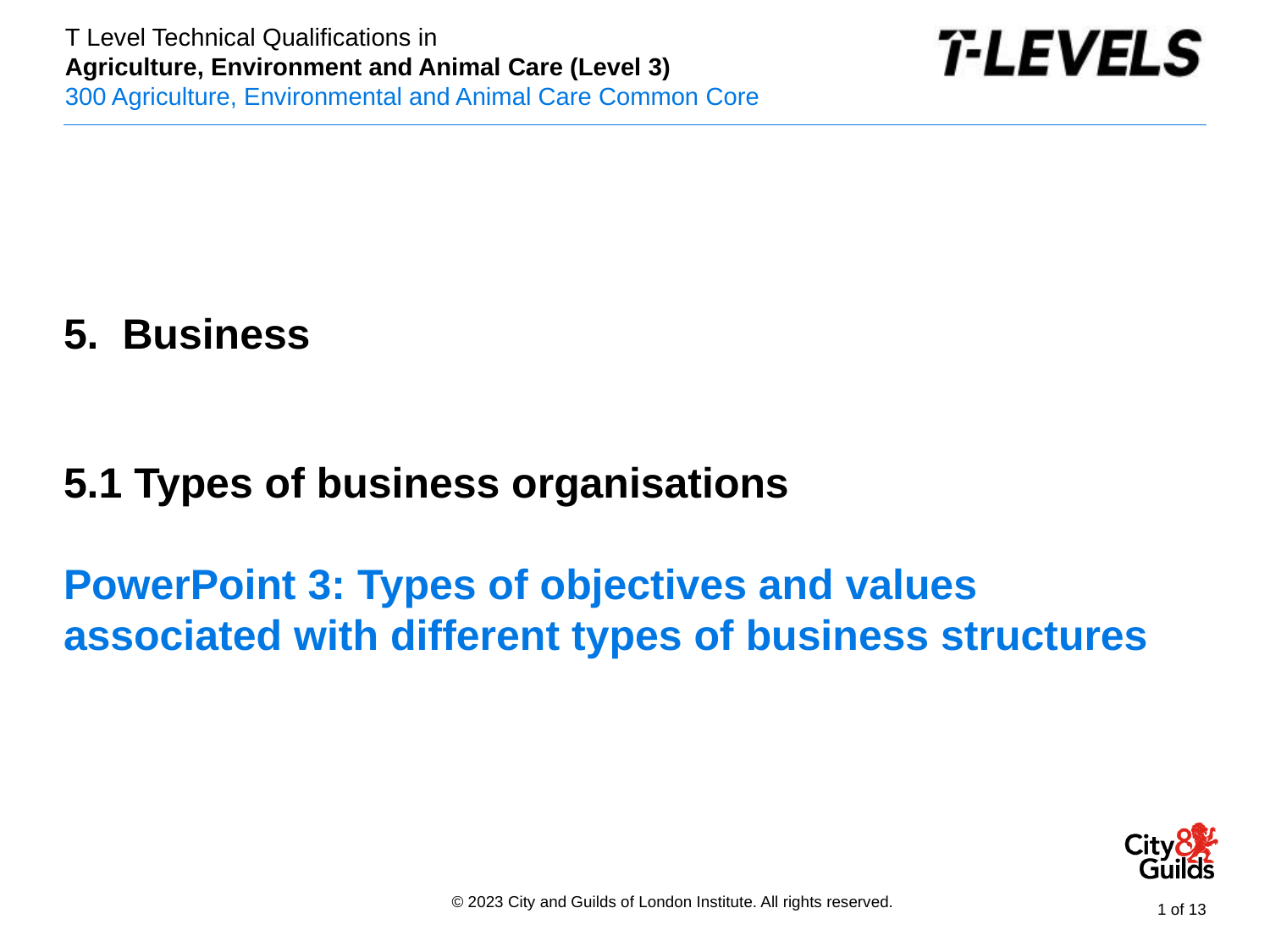

PowerPoint presentation
5.  Business
# 5.1 Types of business organisations PowerPoint 3: Types of objectives and values associated with different types of business structures